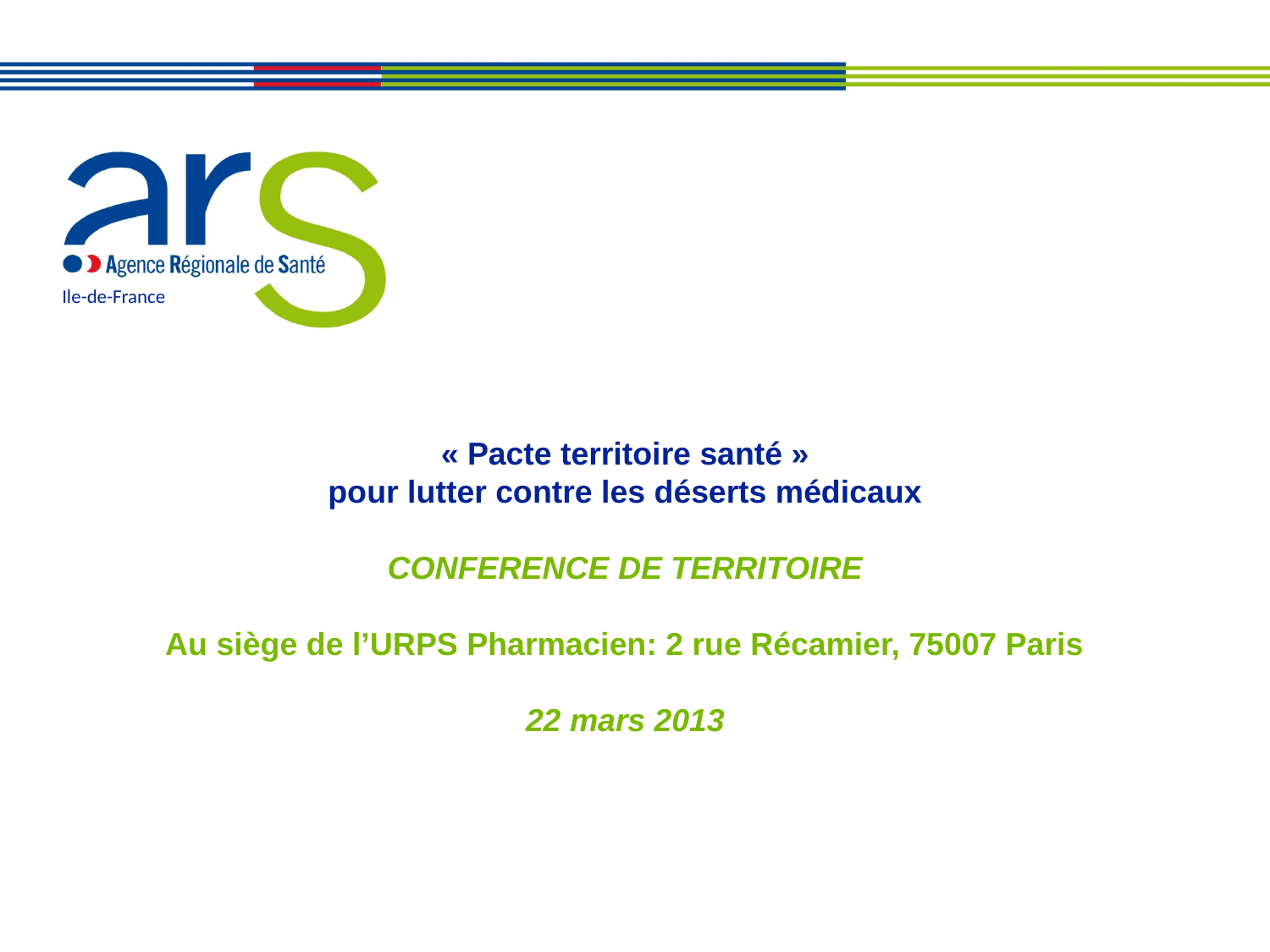

Ile-de-France
« Pacte territoire santé »
pour lutter contre les déserts médicaux
CONFERENCE DE TERRITOIRE
 Au siège de l’URPS Pharmacien: 2 rue Récamier, 75007 Paris
22 mars 2013